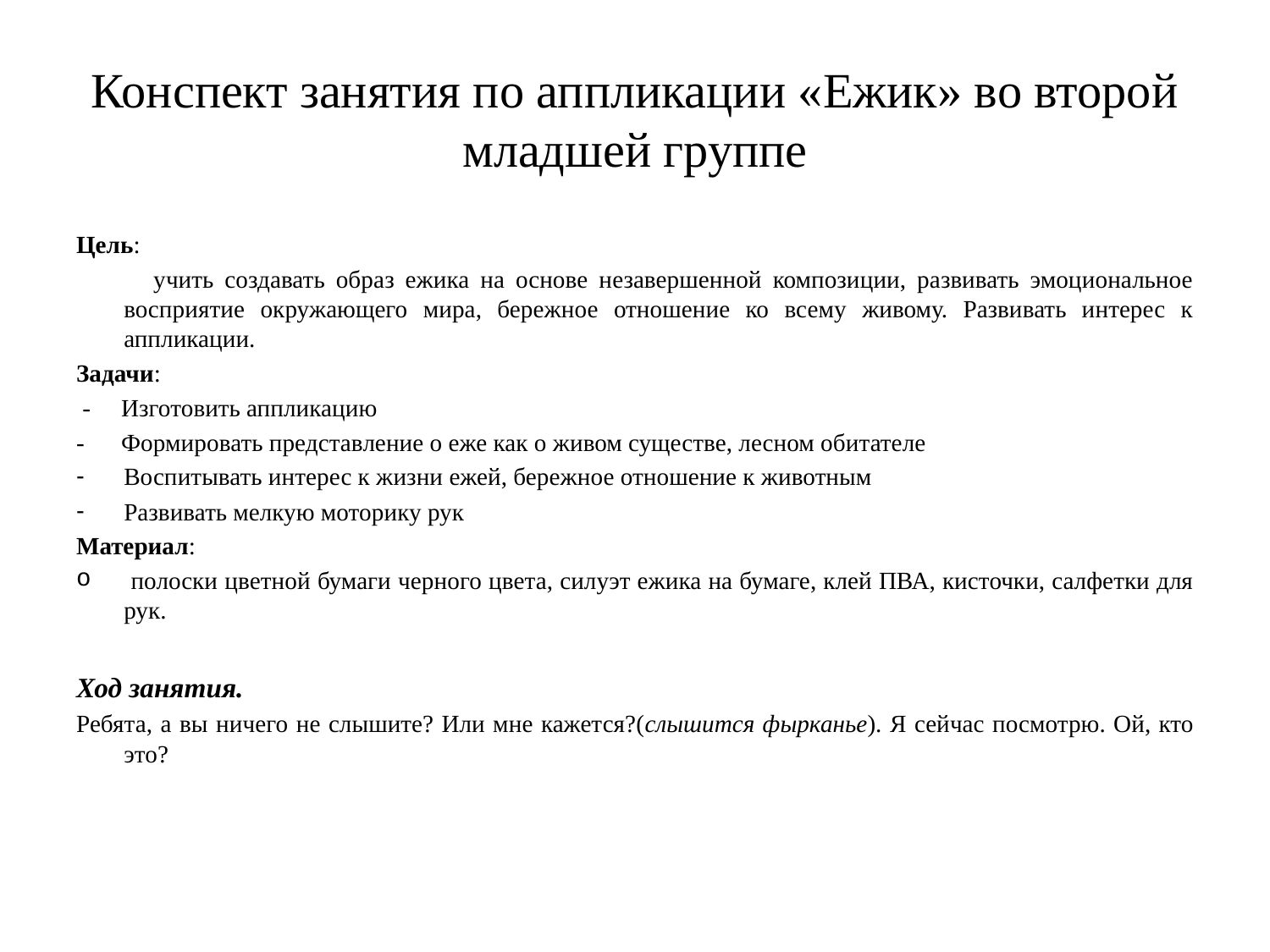

# Конспект занятия по аппликации «Ежик» во второй младшей группе
Цель:
       учить создавать образ ежика на основе незавершенной композиции, развивать эмоциональное восприятие окружающего мира, бережное отношение ко всему живому. Развивать интерес к аппликации.
Задачи:
 -     Изготовить аппликацию
-      Формировать представление о еже как о живом существе, лесном обитателе
Воспитывать интерес к жизни ежей, бережное отношение к животным
Развивать мелкую моторику рук
Материал:
 полоски цветной бумаги черного цвета, силуэт ежика на бумаге, клей ПВА, кисточки, салфетки для рук.

Ход занятия.
Ребята, а вы ничего не слышите? Или мне кажется?(слышится фырканье). Я сейчас посмотрю. Ой, кто это?